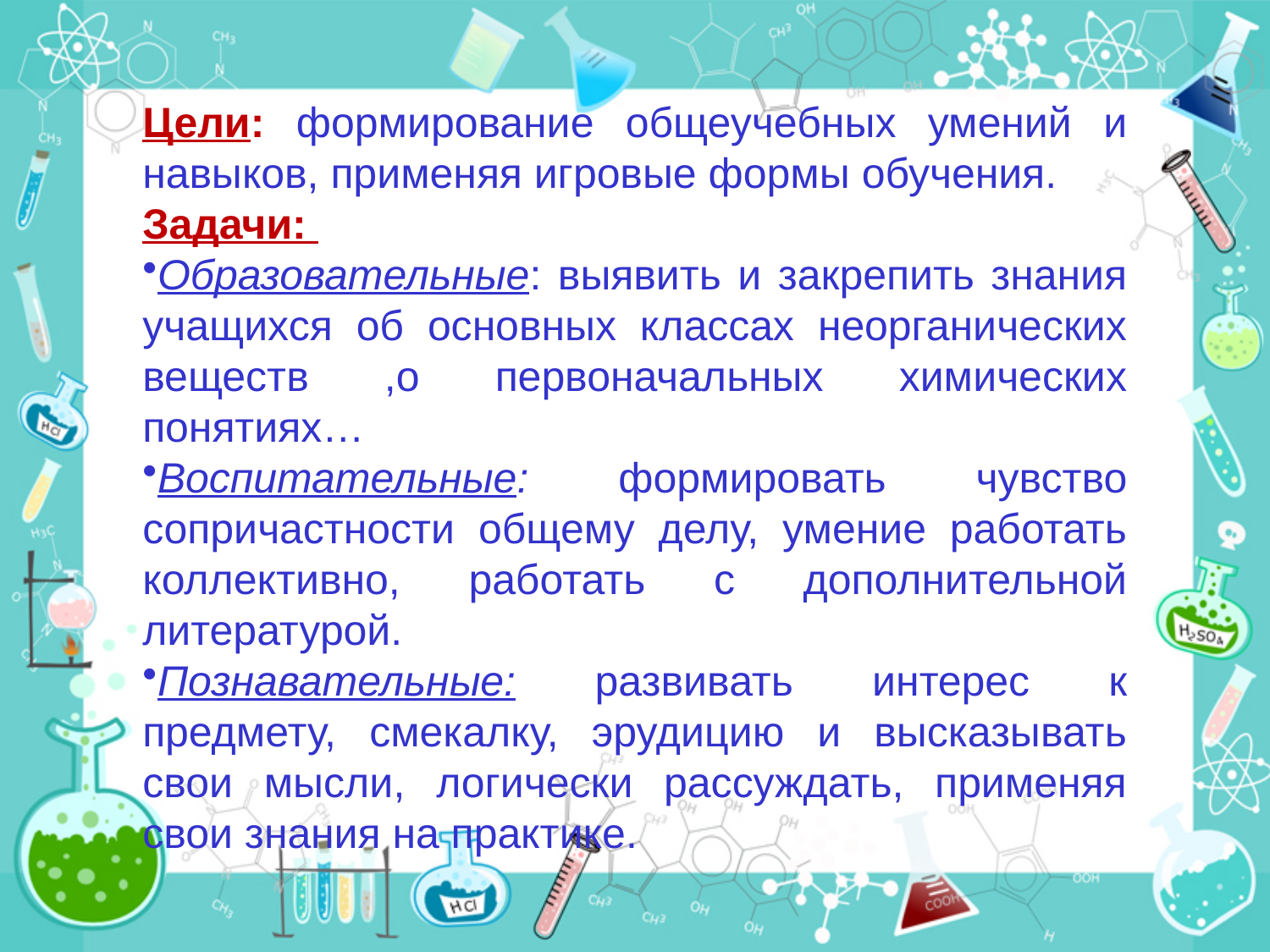

#
Цели: формирование общеучебных умений и навыков, применяя игровые формы обучения.
Задачи:
Образовательные: выявить и закрепить знания учащихся об основных классах неорганических веществ ,о первоначальных химических понятиях…
Воспитательные: формировать чувство сопричастности общему делу, умение работать коллективно, работать с дополнительной литературой.
Познавательные: развивать интерес к предмету, смекалку, эрудицию и высказывать свои мысли, логически рассуждать, применяя свои знания на практике.